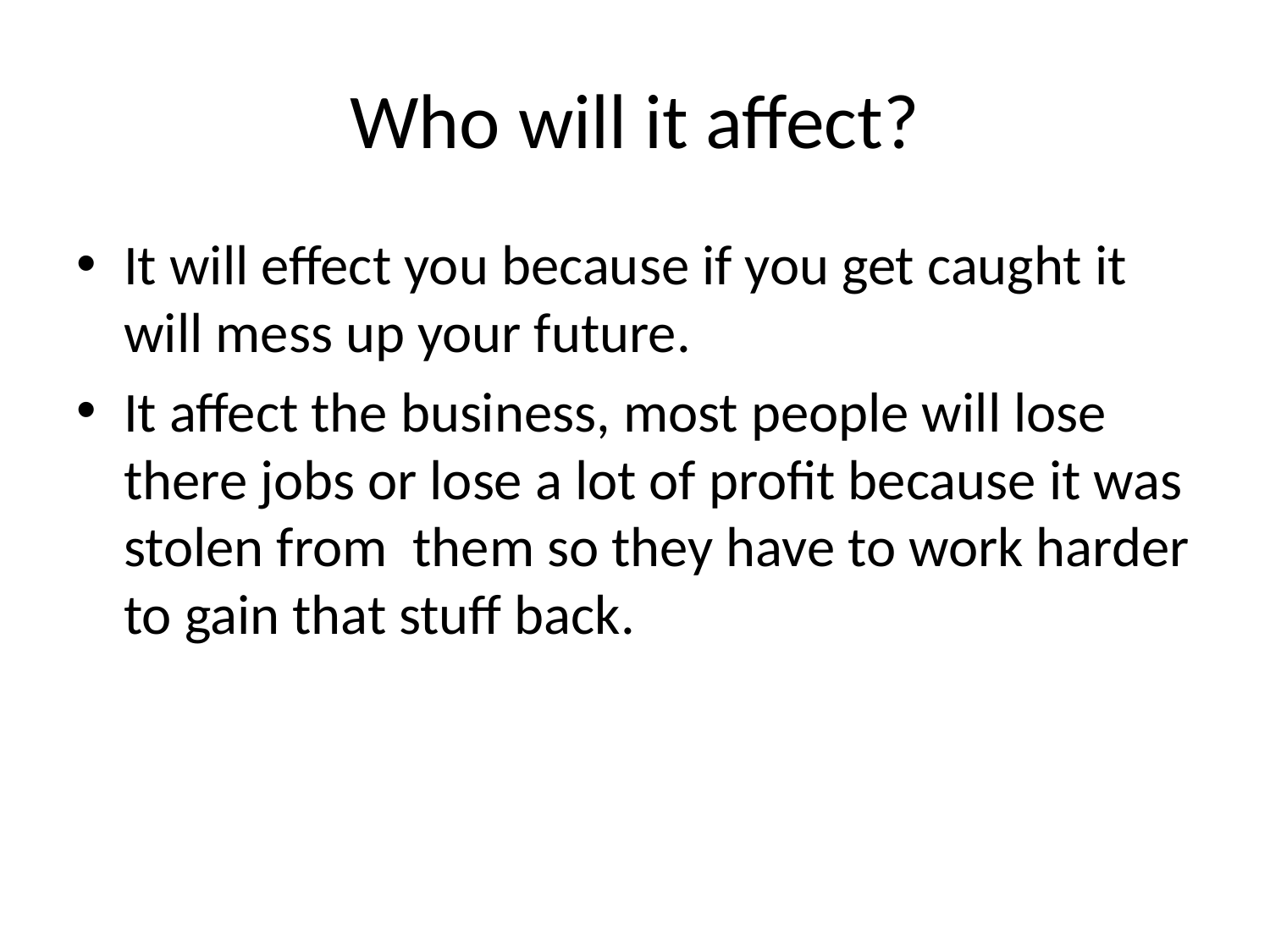

# Who will it affect?
It will effect you because if you get caught it will mess up your future.
It affect the business, most people will lose there jobs or lose a lot of profit because it was stolen from  them so they have to work harder to gain that stuff back.